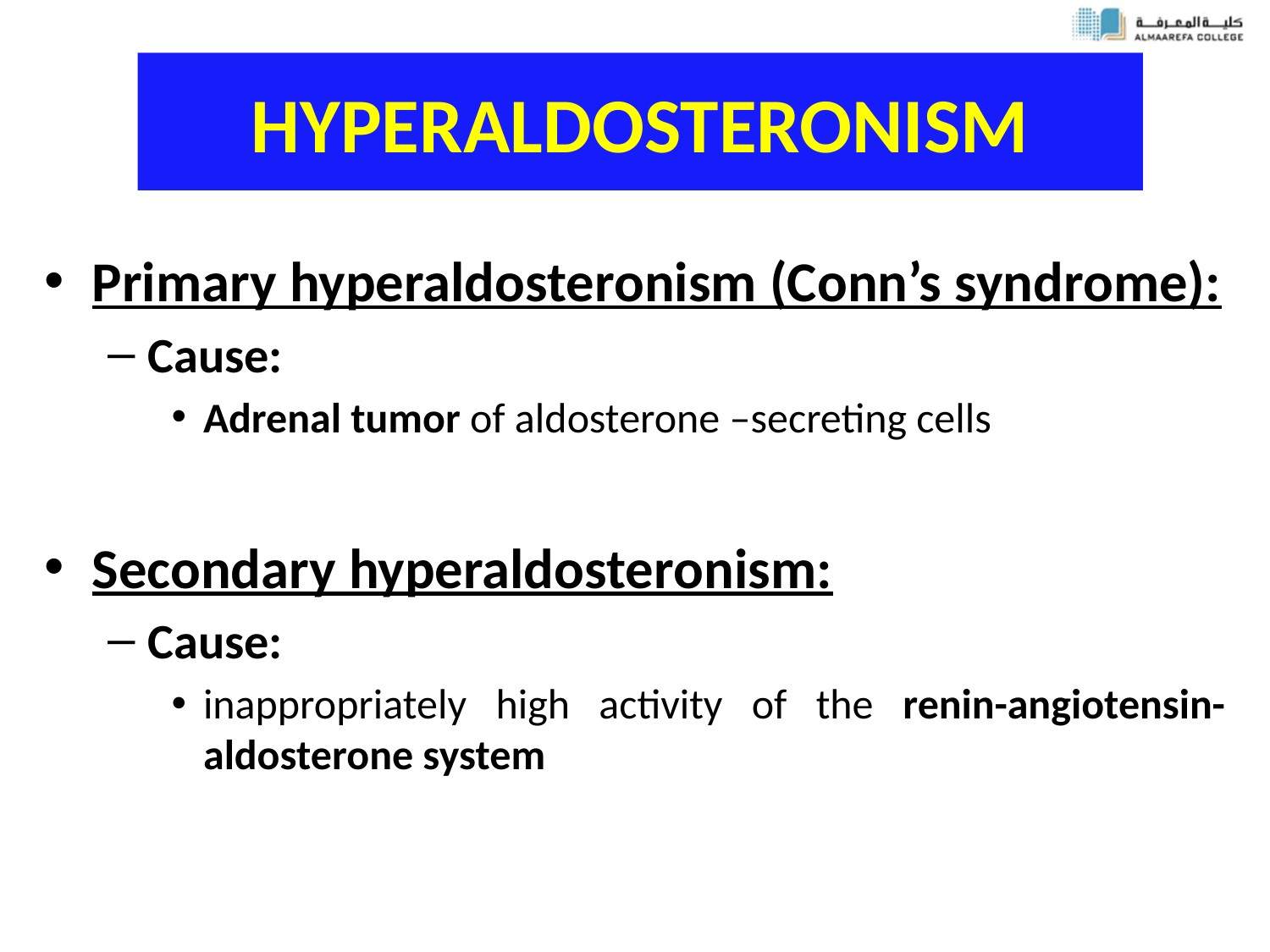

# HYPERALDOSTERONISM
Primary hyperaldosteronism (Conn’s syndrome):
Cause:
Adrenal tumor of aldosterone –secreting cells

Secondary hyperaldosteronism:
Cause:
inappropriately high activity of the renin-angiotensin-aldosterone system